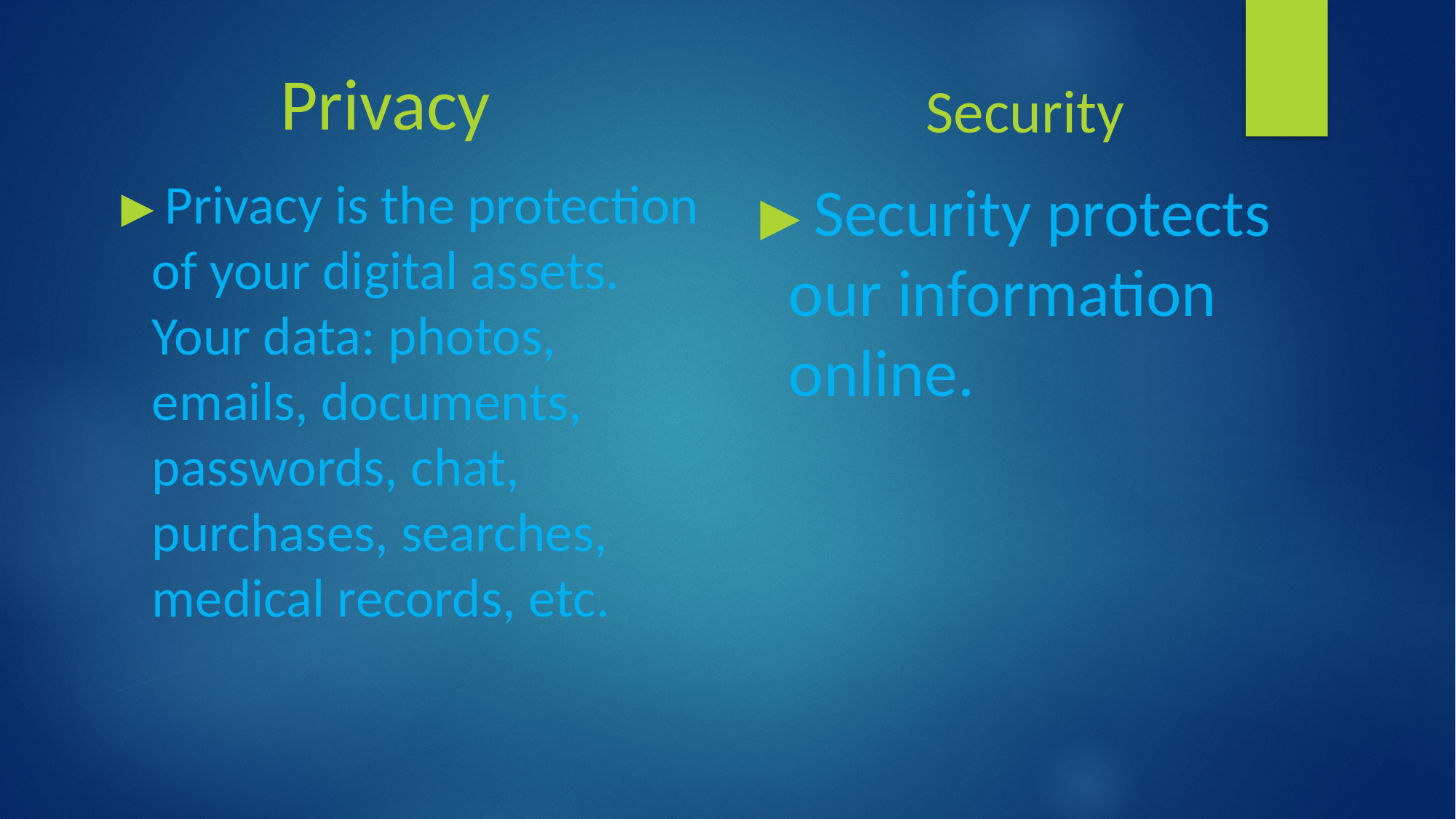

Privacy
Security
Privacy is the protection of your digital assets.  Your data: photos, emails, documents, passwords, chat, purchases, searches, medical records, etc.
Security protects our information online.